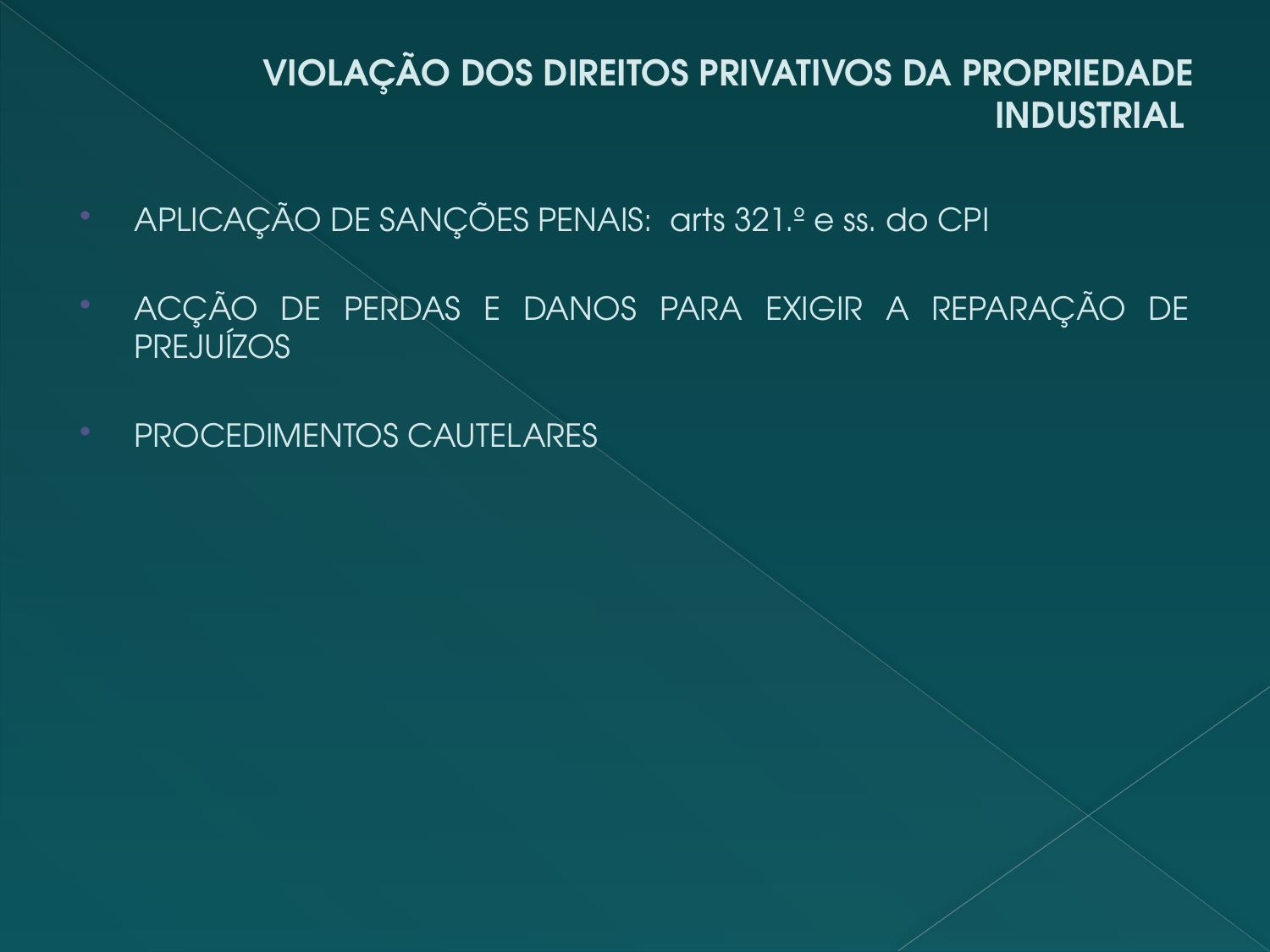

# VIOLAÇÃO DOS DIREITOS PRIVATIVOS DA PROPRIEDADE INDUSTRIAL

APLICAÇÃO DE SANÇÕES PENAIS:  arts 321.º e ss. do CPI

ACÇÃO DE PERDAS E DANOS PARA EXIGIR A REPARAÇÃO DE PREJUÍZOS

PROCEDIMENTOS CAUTELARES